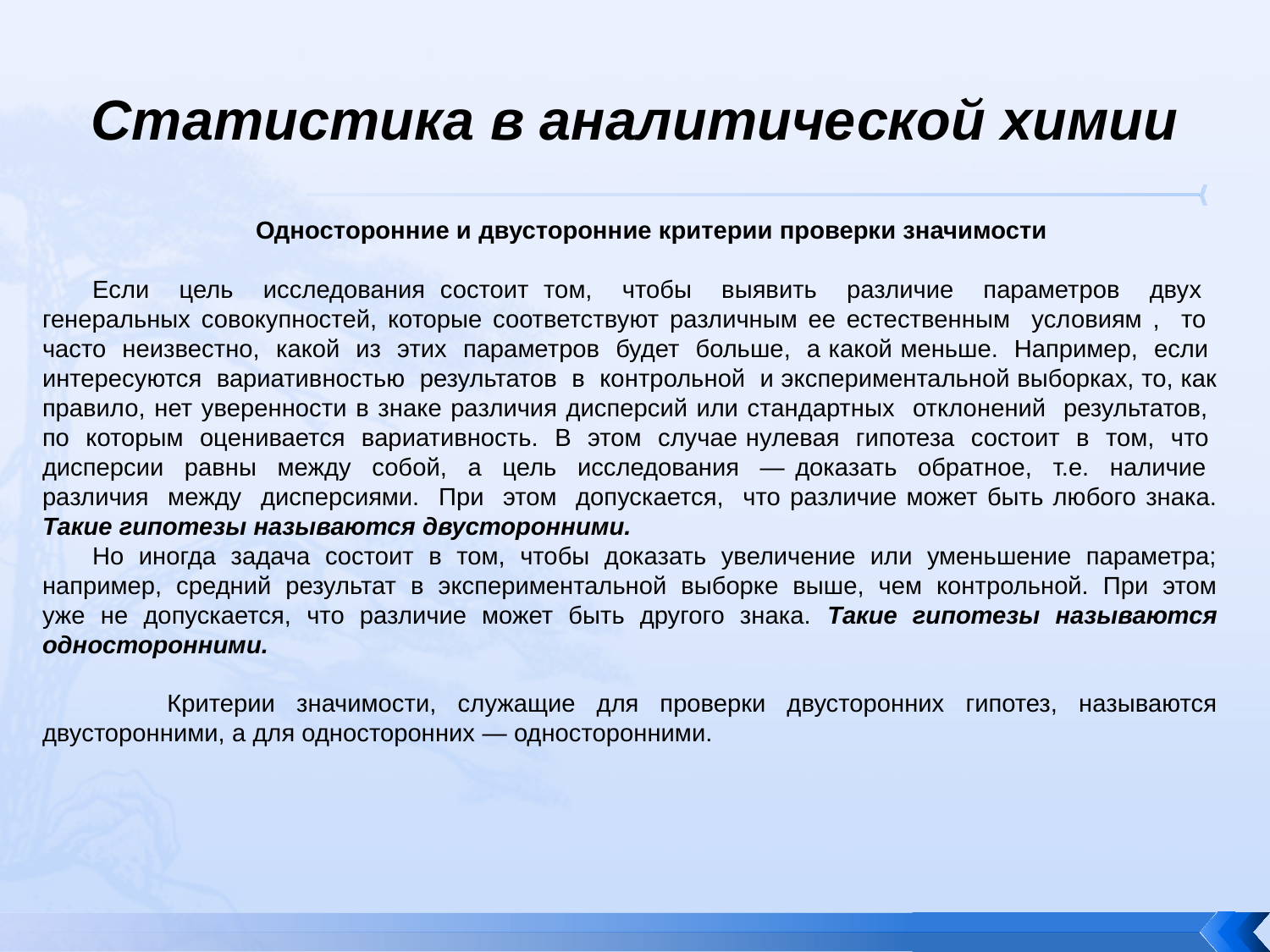

# Статистика в аналитической химии
Односторонние и двусторонние критерии проверки значимости

Если  цель  исследования состоит том,  чтобы  выявить  различие  параметров  двух  генеральных совокупностей, которые соответствуют различным ее естественным  условиям ,  то  часто  неизвестно,  какой  из  этих  параметров  будет  больше,  а какой меньше.  Например,  если  интересуются  вариативностью  результатов  в  контрольной  и экспериментальной выборках, то, как правило, нет уверенности в знаке различия дисперсий или стандартных  отклонений  результатов,  по  которым  оценивается  вариативность.  В  этом  случае нулевая  гипотеза  состоит  в  том,  что  дисперсии  равны  между  собой,  а  цель  исследования  — доказать  обратное,  т.е.  наличие  различия  между  дисперсиями.  При  этом  допускается,  что различие может быть любого знака. Такие гипотезы называются двусторонними.
Но  иногда  задача  состоит  в  том,  чтобы  доказать  увеличение  или  уменьшение  параметра; например,  средний  результат  в  экспериментальной  выборке  выше,  чем  контрольной.  При  этом уже  не  допускается,  что  различие  может  быть  другого  знака.  Такие  гипотезы  называются односторонними.

       Критерии  значимости,  служащие  для  проверки  двусторонних  гипотез,  называются двусторонними, а для односторонних — односторонними.